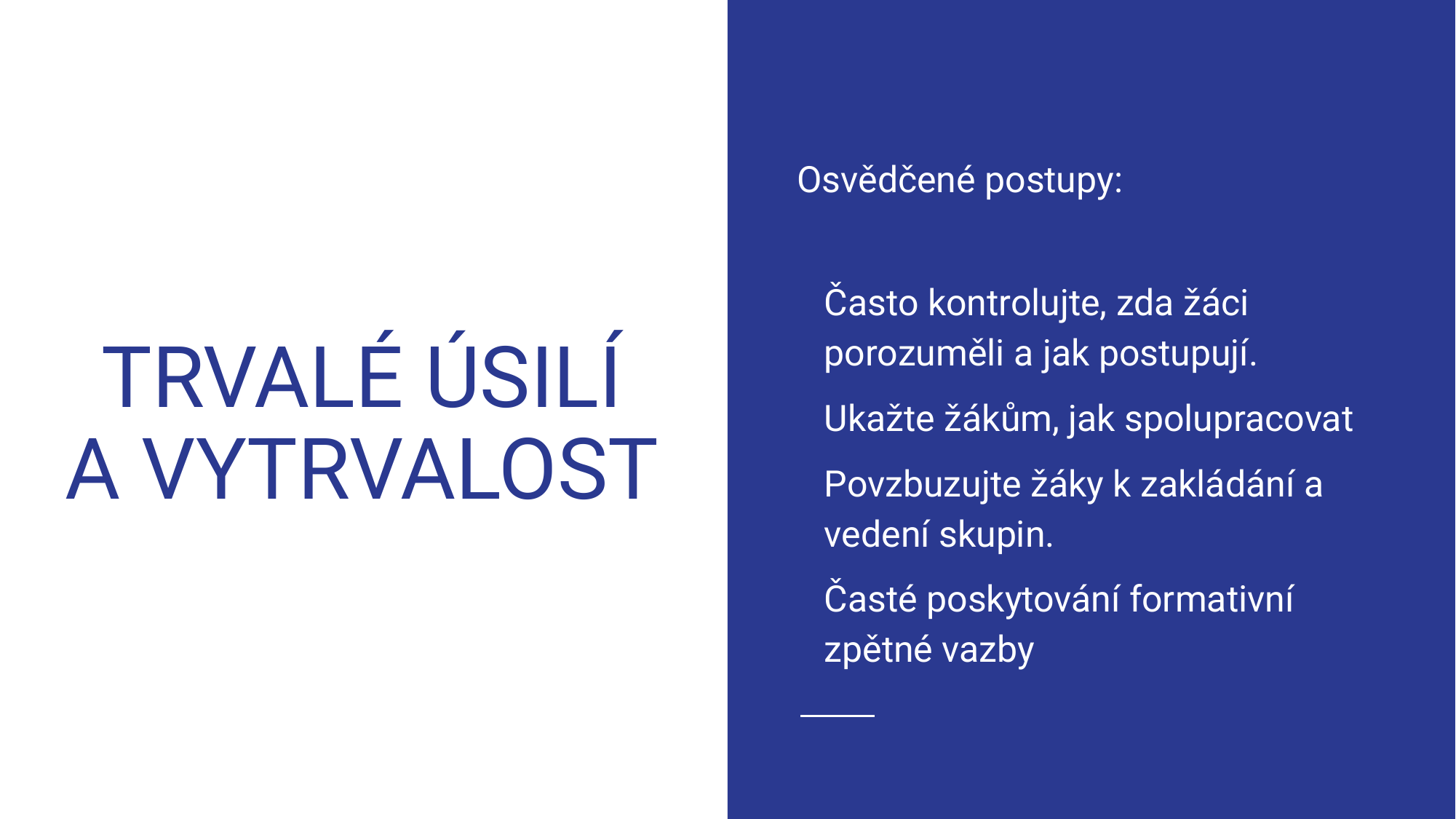

Osvědčené postupy:

Často kontrolujte, zda žáci porozuměli a jak postupují.
Ukažte žákům, jak spolupracovat
Povzbuzujte žáky k zakládání a vedení skupin.
Časté poskytování formativní zpětné vazby
# TRVALÉ ÚSILÍ A VYTRVALOST